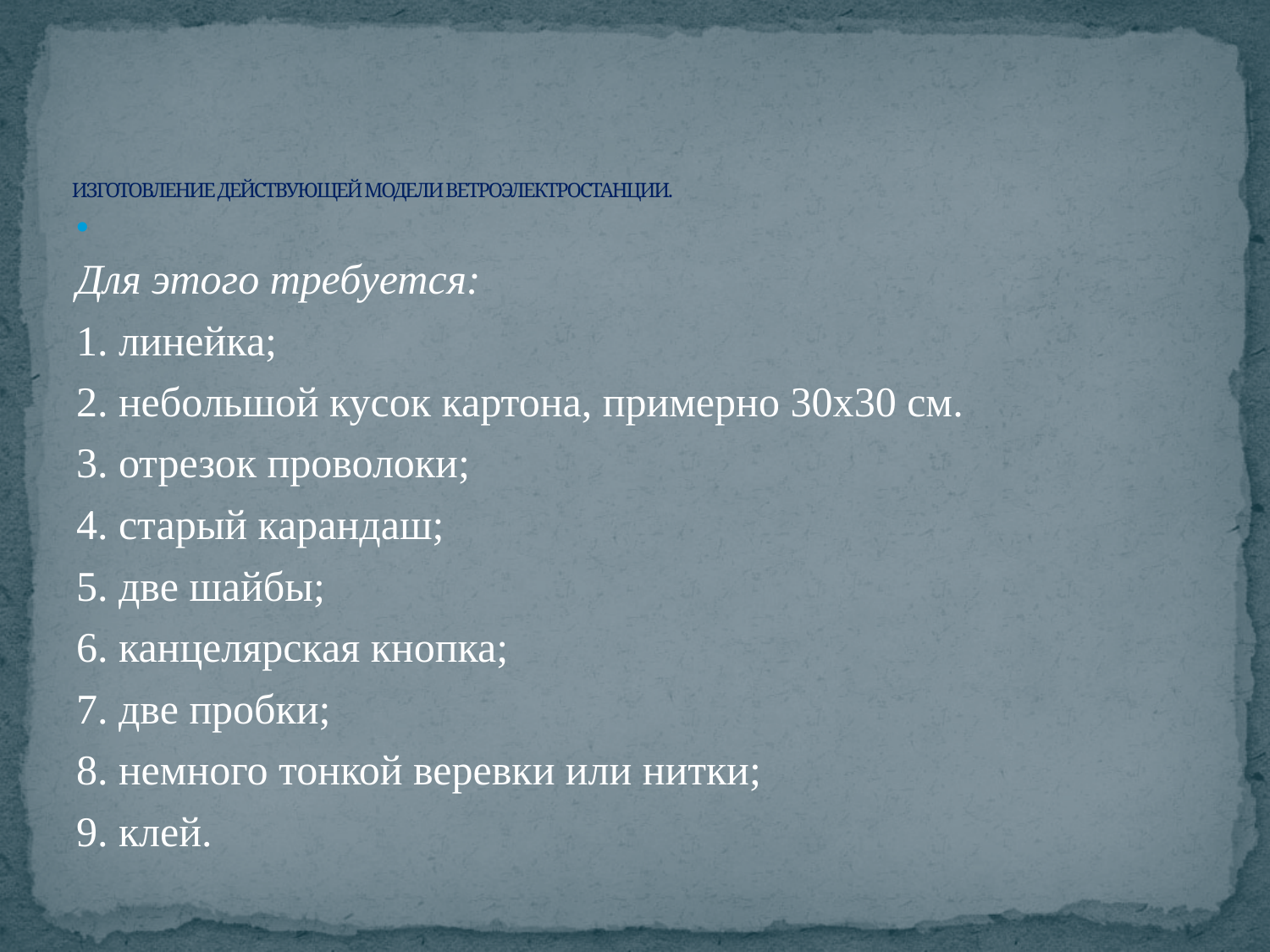

# ИЗГОТОВЛЕНИЕ ДЕЙСТВУЮЩЕЙ МОДЕЛИ ВЕТРОЭЛЕКТРОСТАНЦИИ.

Для этого требуется:
1. линейка;
2. небольшой кусок картона, примерно 30x30 см.
3. отрезок проволоки;
4. старый карандаш;
5. две шайбы;
6. канцелярская кнопка;
7. две пробки;
8. немного тонкой веревки или нитки;
9. клей.